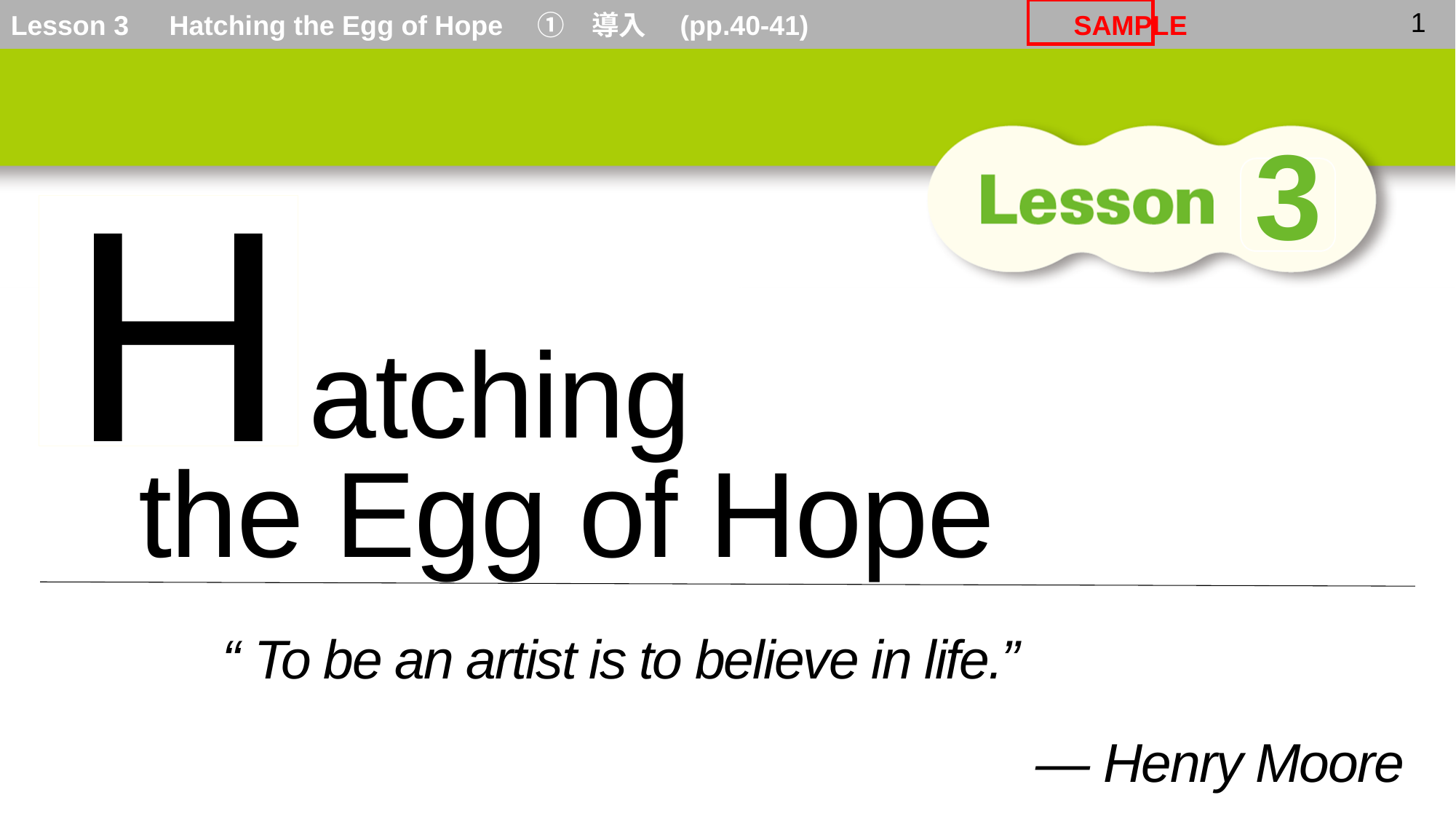

3
H
atching
the Egg of Hope
“ To be an artist is to believe in life.”
— Henry Moore